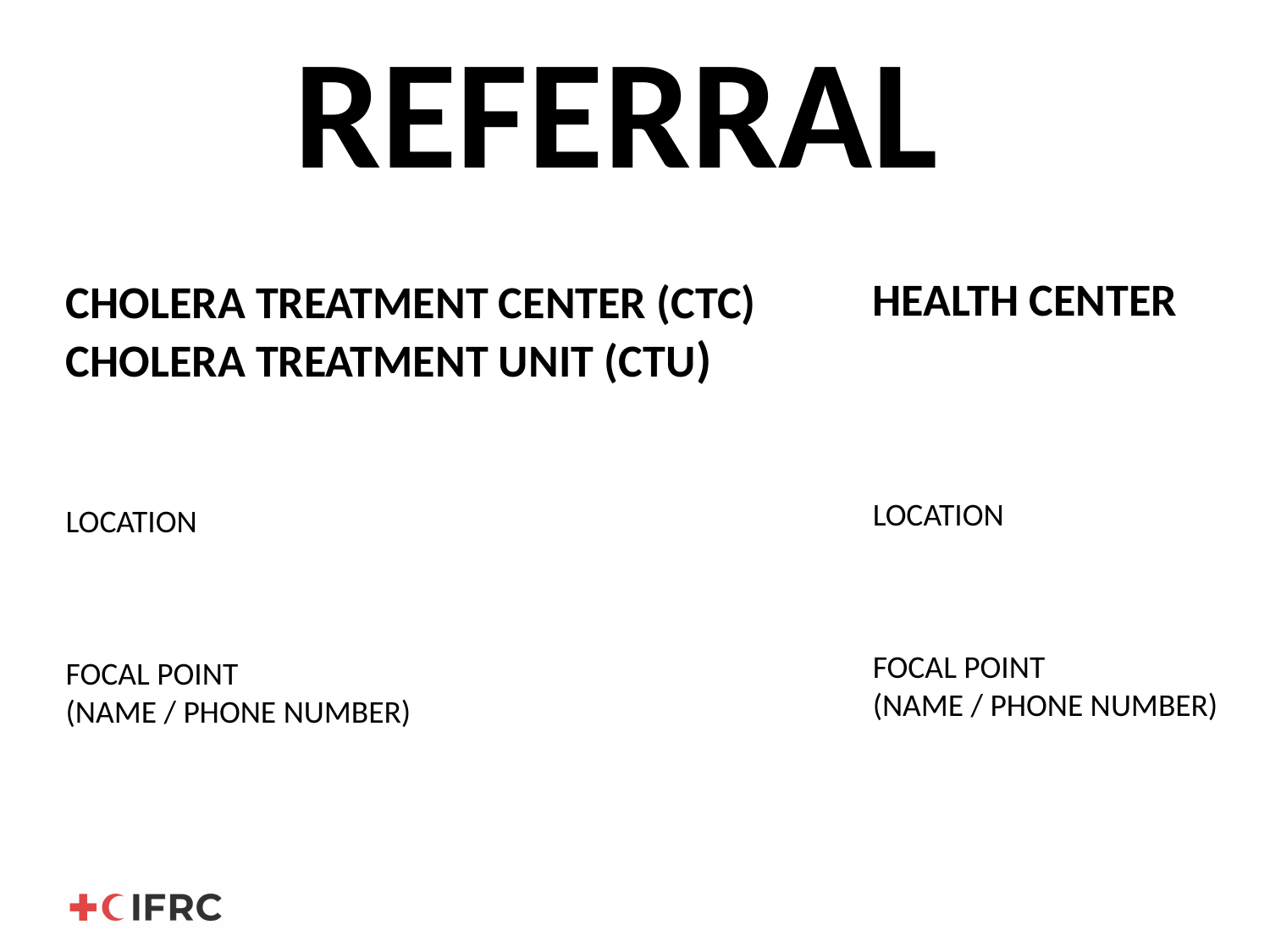

# REFERRAL
HEALTH CENTER

LOCATION

FOCAL POINT
(NAME / PHONE NUMBER)

CHOLERA TREATMENT CENTER (CTC)
CHOLERA TREATMENT UNIT (CTU)

LOCATION

FOCAL POINT
(NAME / PHONE NUMBER)